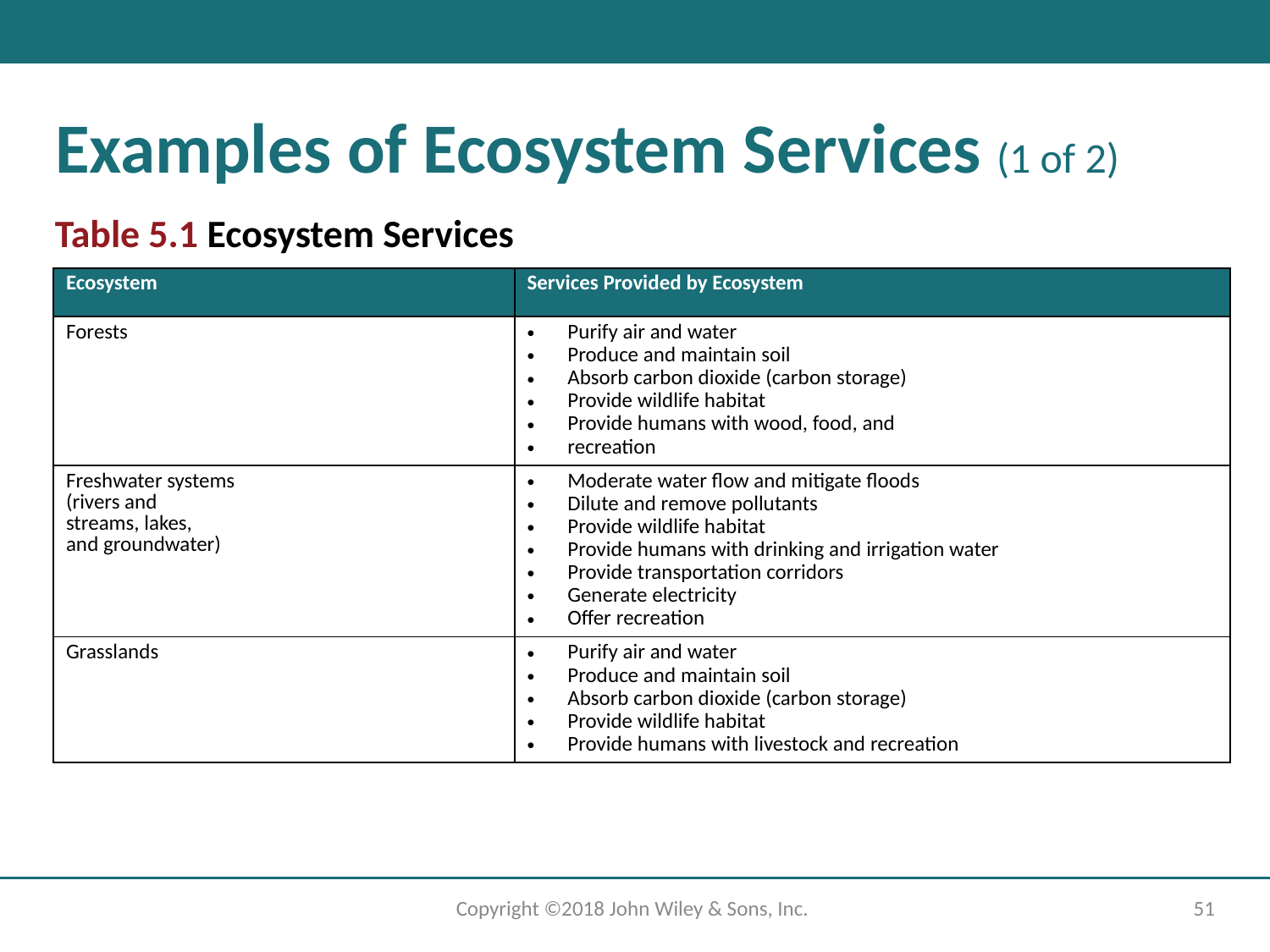

# Examples of Ecosystem Services (1 of 2)
Table 5.1 Ecosystem Services
| Ecosystem | Services Provided by Ecosystem |
| --- | --- |
| Forests | Purify air and water Produce and maintain soil Absorb carbon dioxide (carbon storage) Provide wildlife habitat Provide humans with wood, food, and recreation |
| Freshwater systems (rivers and streams, lakes, and groundwater) | Moderate water flow and mitigate floods Dilute and remove pollutants Provide wildlife habitat Provide humans with drinking and irrigation water Provide transportation corridors Generate electricity Offer recreation |
| Grasslands | Purify air and water Produce and maintain soil Absorb carbon dioxide (carbon storage) Provide wildlife habitat Provide humans with livestock and recreation |
Copyright ©2018 John Wiley & Sons, Inc.
51